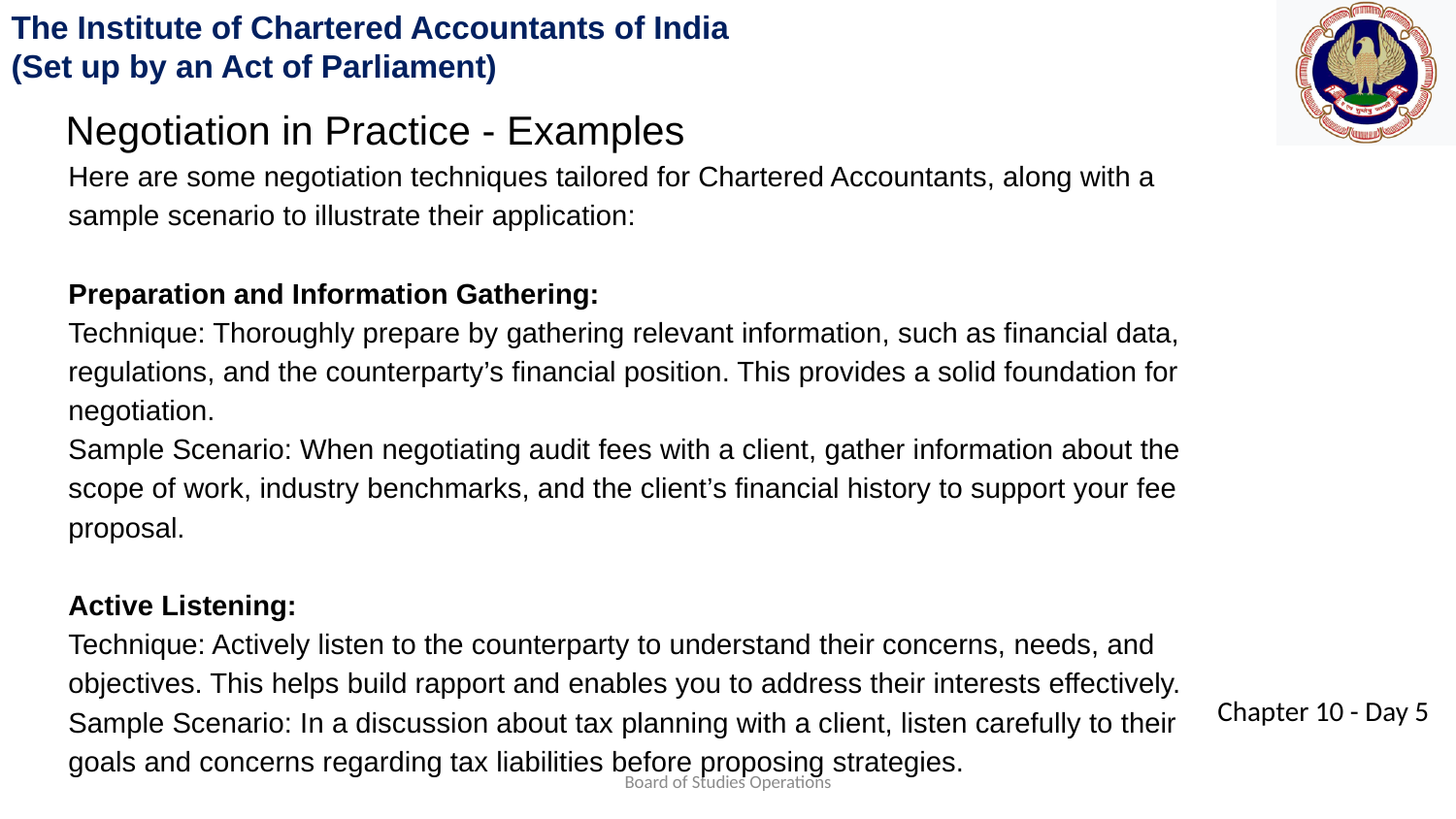

Negotiation in Practice - Examples
Here are some negotiation techniques tailored for Chartered Accountants, along with a sample scenario to illustrate their application:

Preparation and Information Gathering:
Technique: Thoroughly prepare by gathering relevant information, such as financial data, regulations, and the counterparty’s financial position. This provides a solid foundation for negotiation.
Sample Scenario: When negotiating audit fees with a client, gather information about the scope of work, industry benchmarks, and the client’s financial history to support your fee proposal.

Active Listening:
Technique: Actively listen to the counterparty to understand their concerns, needs, and objectives. This helps build rapport and enables you to address their interests effectively.
Sample Scenario: In a discussion about tax planning with a client, listen carefully to their goals and concerns regarding tax liabilities before proposing strategies.
Board of Studies Operations